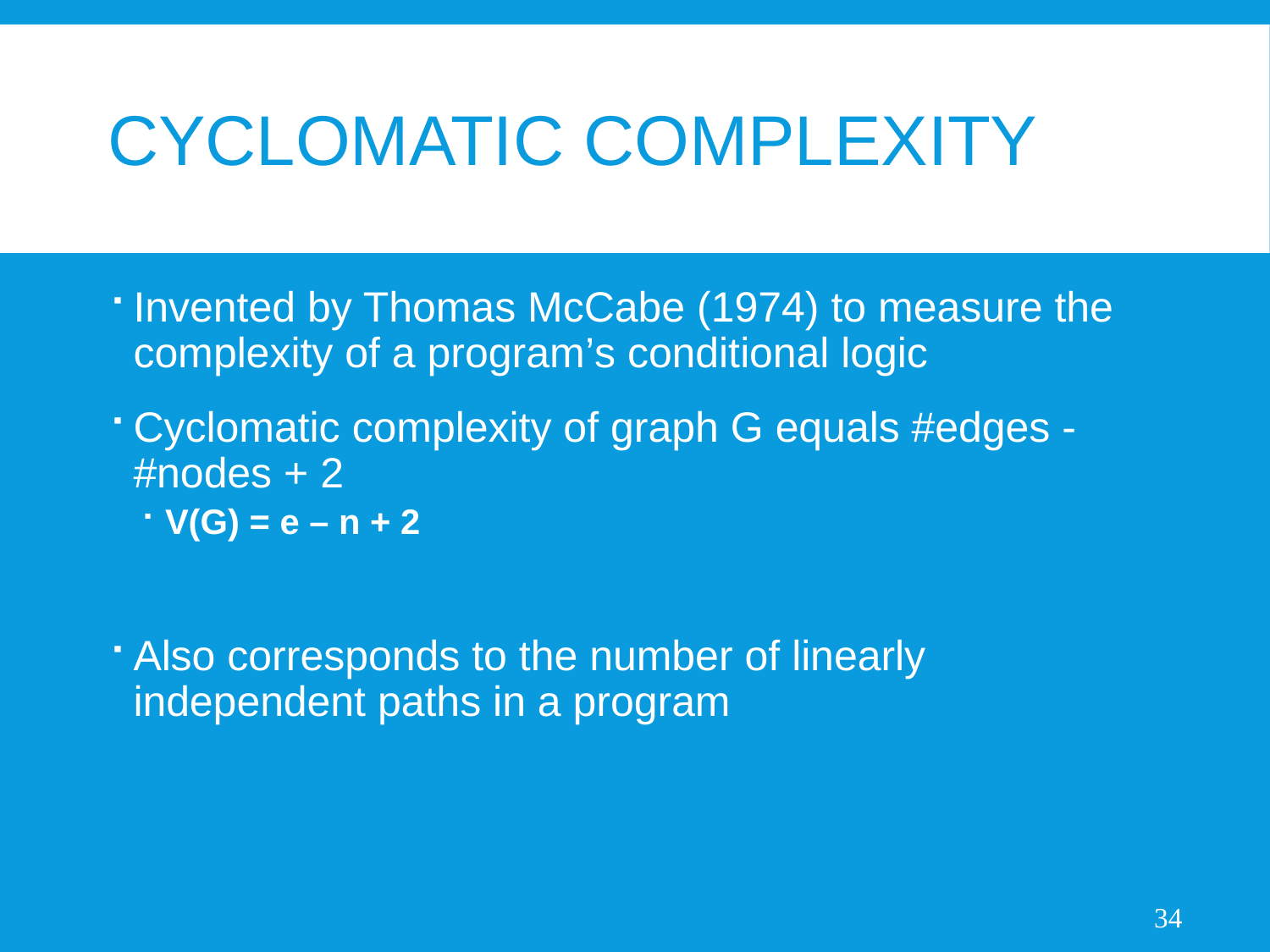

# Cyclomatic Complexity
Invented by Thomas McCabe (1974) to measure the complexity of a program’s conditional logic
Cyclomatic complexity of graph G equals #edges - #nodes + 2
V(G) = e – n + 2

Also corresponds to the number of linearly independent paths in a program
34